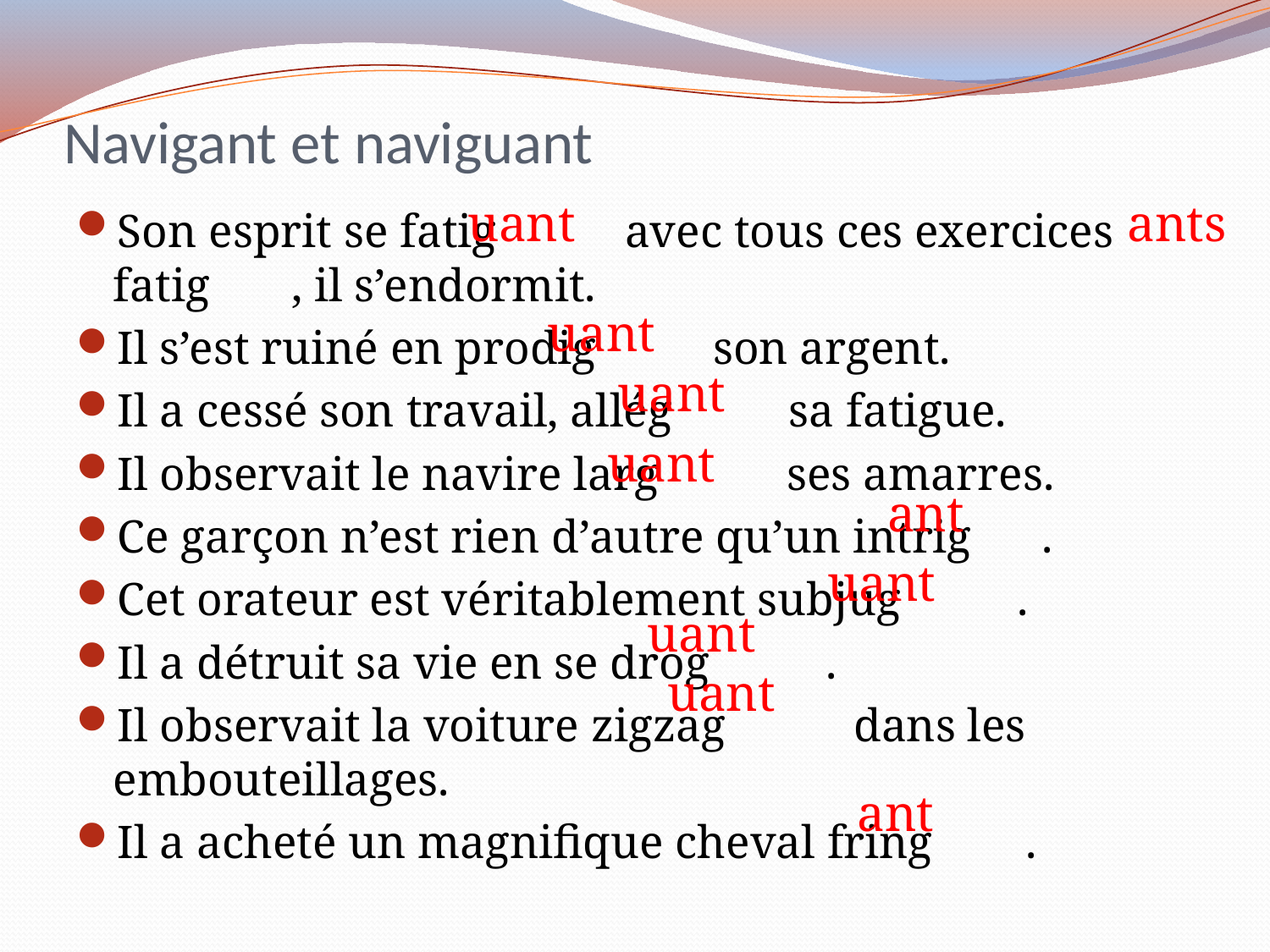

# Navigant et naviguant
uant
ants
Son esprit se fatig           avec tous ces exercices fatig       , il s’endormit.
Il s’est ruiné en prodig          son argent.
Il a cessé son travail, allég          sa fatigue.
Il observait le navire larg           ses amarres.
Ce garçon n’est rien d’autre qu’un intrig      .
Cet orateur est véritablement subjug          .
Il a détruit sa vie en se drog          .
Il observait la voiture zigzag           dans les embouteillages.
Il a acheté un magnifique cheval fring        .
uant
uant
uant
ant
uant
uant
uant
ant